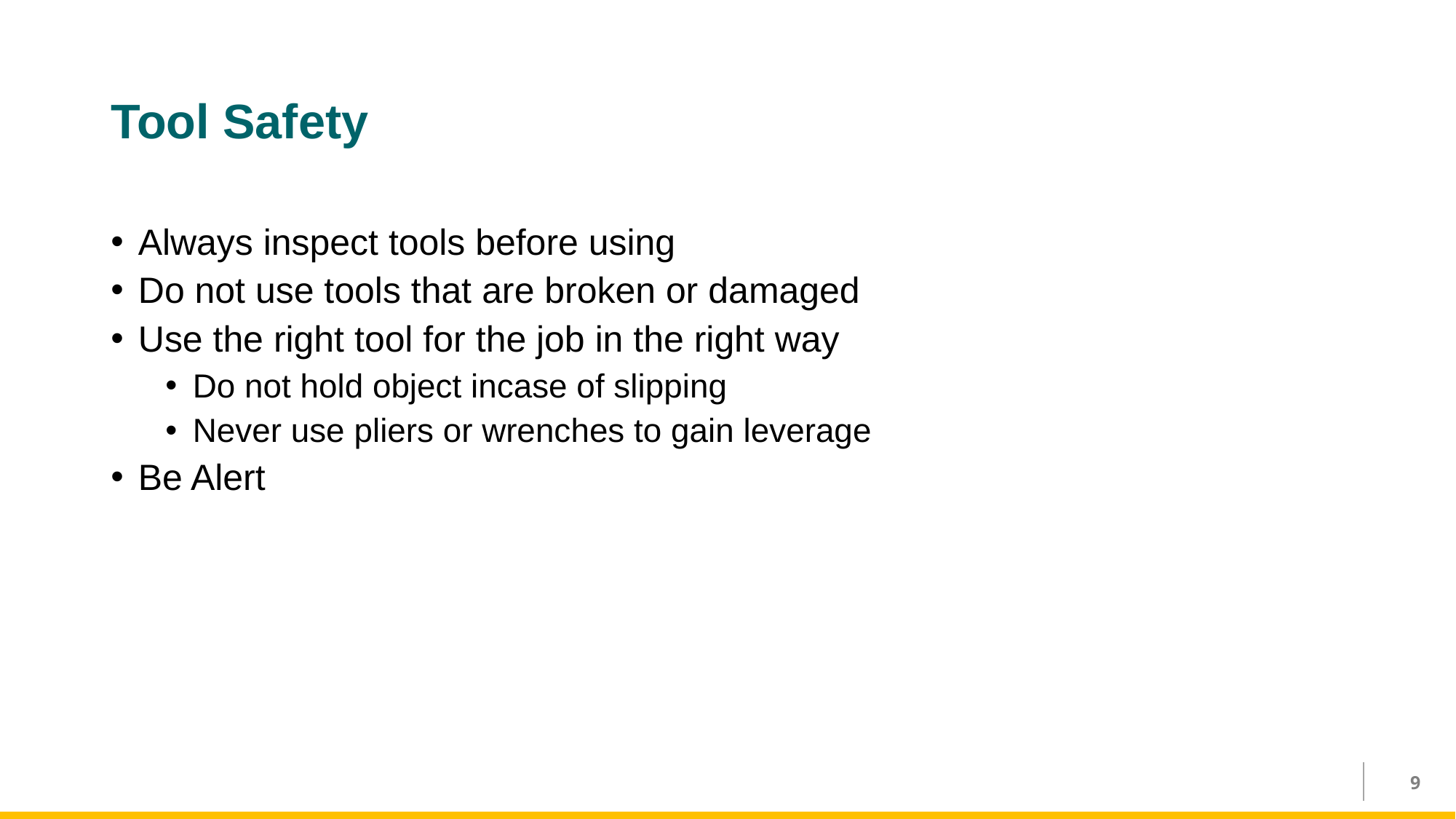

# Tool Safety
Always inspect tools before using
Do not use tools that are broken or damaged
Use the right tool for the job in the right way
Do not hold object incase of slipping
Never use pliers or wrenches to gain leverage
Be Alert